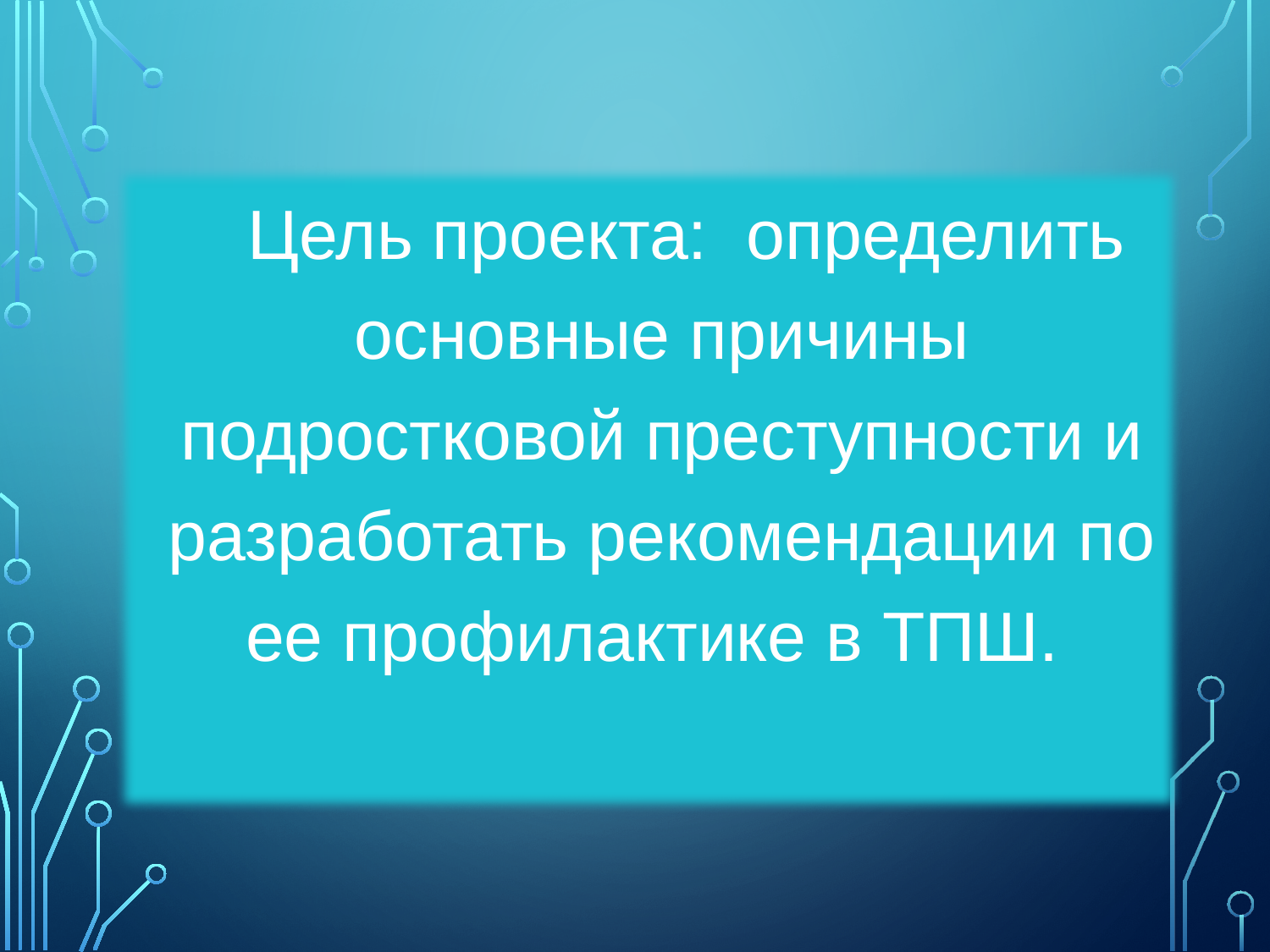

Цель проекта:  определить основные причины подростковой преступности и разработать рекомендации по ее профилактике в ТПШ.